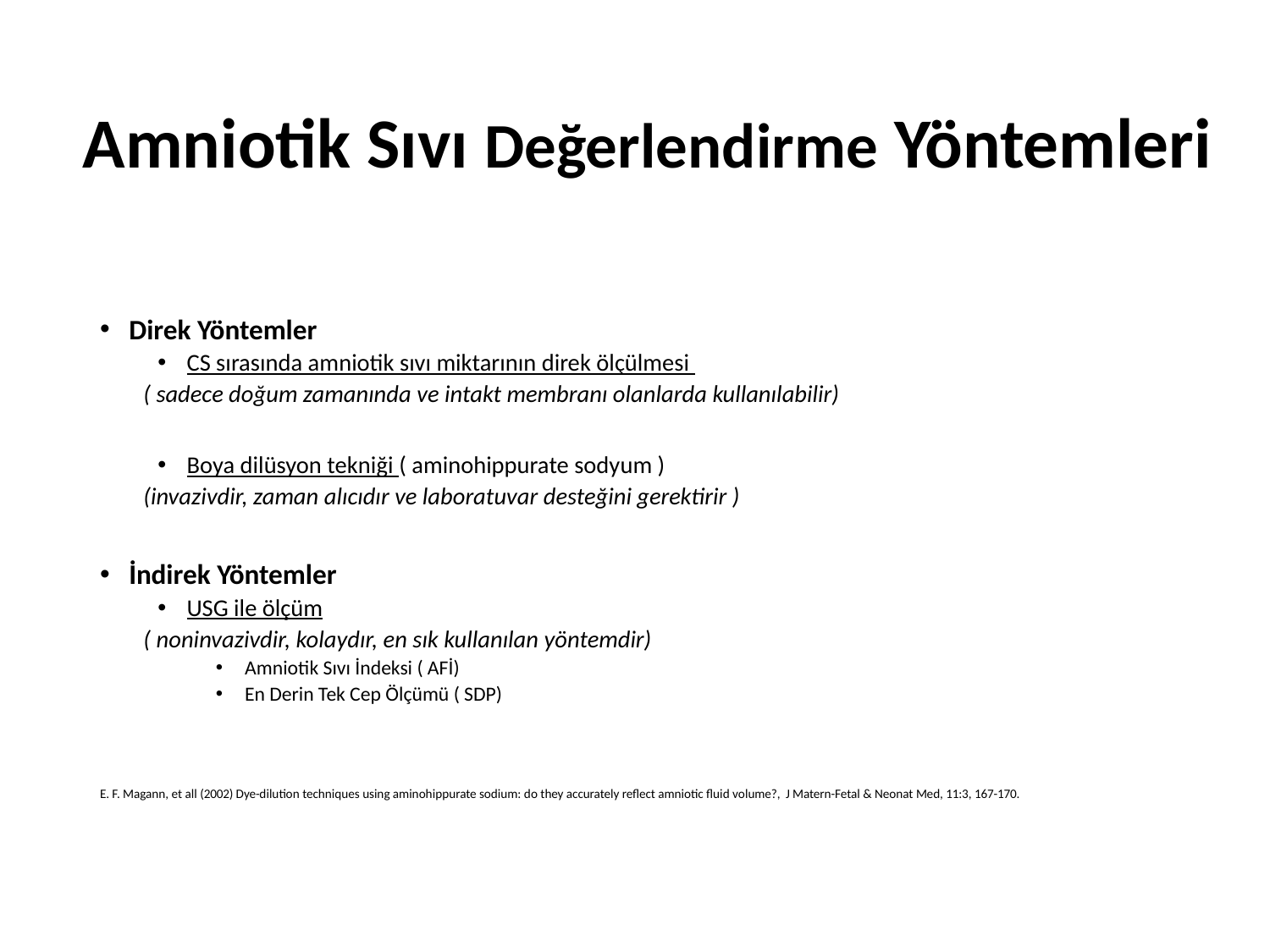

# Amniotik Sıvı Değerlendirme Yöntemleri
Direk Yöntemler
CS sırasında amniotik sıvı miktarının direk ölçülmesi
( sadece doğum zamanında ve intakt membranı olanlarda kullanılabilir)

Boya dilüsyon tekniği ( aminohippurate sodyum )
(invazivdir, zaman alıcıdır ve laboratuvar desteğini gerektirir )

İndirek Yöntemler
USG ile ölçüm
( noninvazivdir, kolaydır, en sık kullanılan yöntemdir)
Amniotik Sıvı İndeksi ( AFİ)
En Derin Tek Cep Ölçümü ( SDP)

E. F. Magann, et all (2002) Dye-dilution techniques using aminohippurate sodium: do they accurately reflect amniotic fluid volume?,  J Matern-Fetal & Neonat Med, 11:3, 167-170.